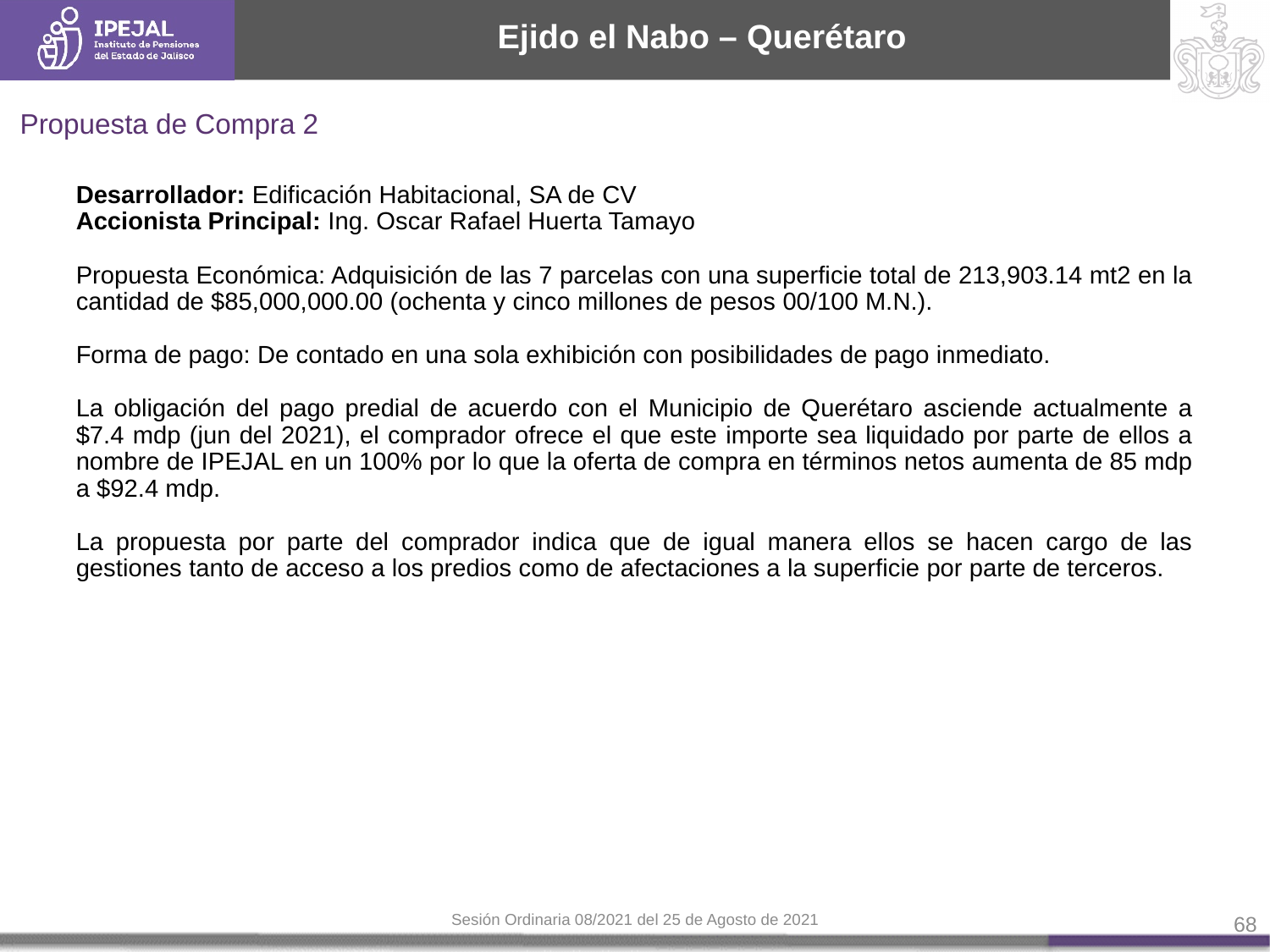

# Ejido el Nabo – Querétaro
Propuesta de Compra 2
Desarrollador: Edificación Habitacional, SA de CV
Accionista Principal: Ing. Oscar Rafael Huerta Tamayo

Propuesta Económica: Adquisición de las 7 parcelas con una superficie total de 213,903.14 mt2 en la cantidad de $85,000,000.00 (ochenta y cinco millones de pesos 00/100 M.N.).

Forma de pago: De contado en una sola exhibición con posibilidades de pago inmediato.

La obligación del pago predial de acuerdo con el Municipio de Querétaro asciende actualmente a $7.4 mdp (jun del 2021), el comprador ofrece el que este importe sea liquidado por parte de ellos a nombre de IPEJAL en un 100% por lo que la oferta de compra en términos netos aumenta de 85 mdp a $92.4 mdp.

La propuesta por parte del comprador indica que de igual manera ellos se hacen cargo de las gestiones tanto de acceso a los predios como de afectaciones a la superficie por parte de terceros.

Sesión Ordinaria 08/2021 del 25 de Agosto de 2021
68